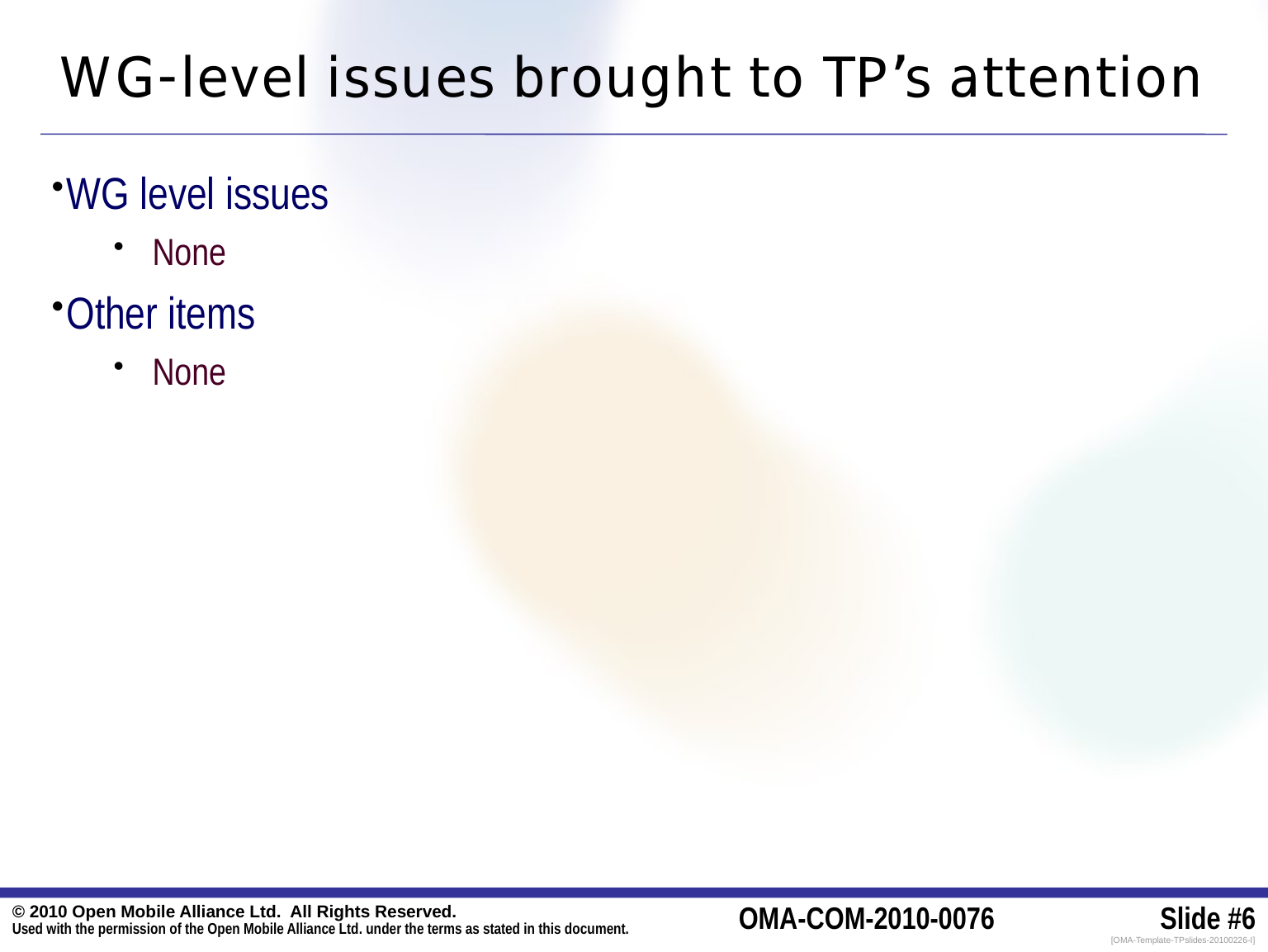

WG-level issues brought to TP’s attention
WG level issues
None
Other items
None